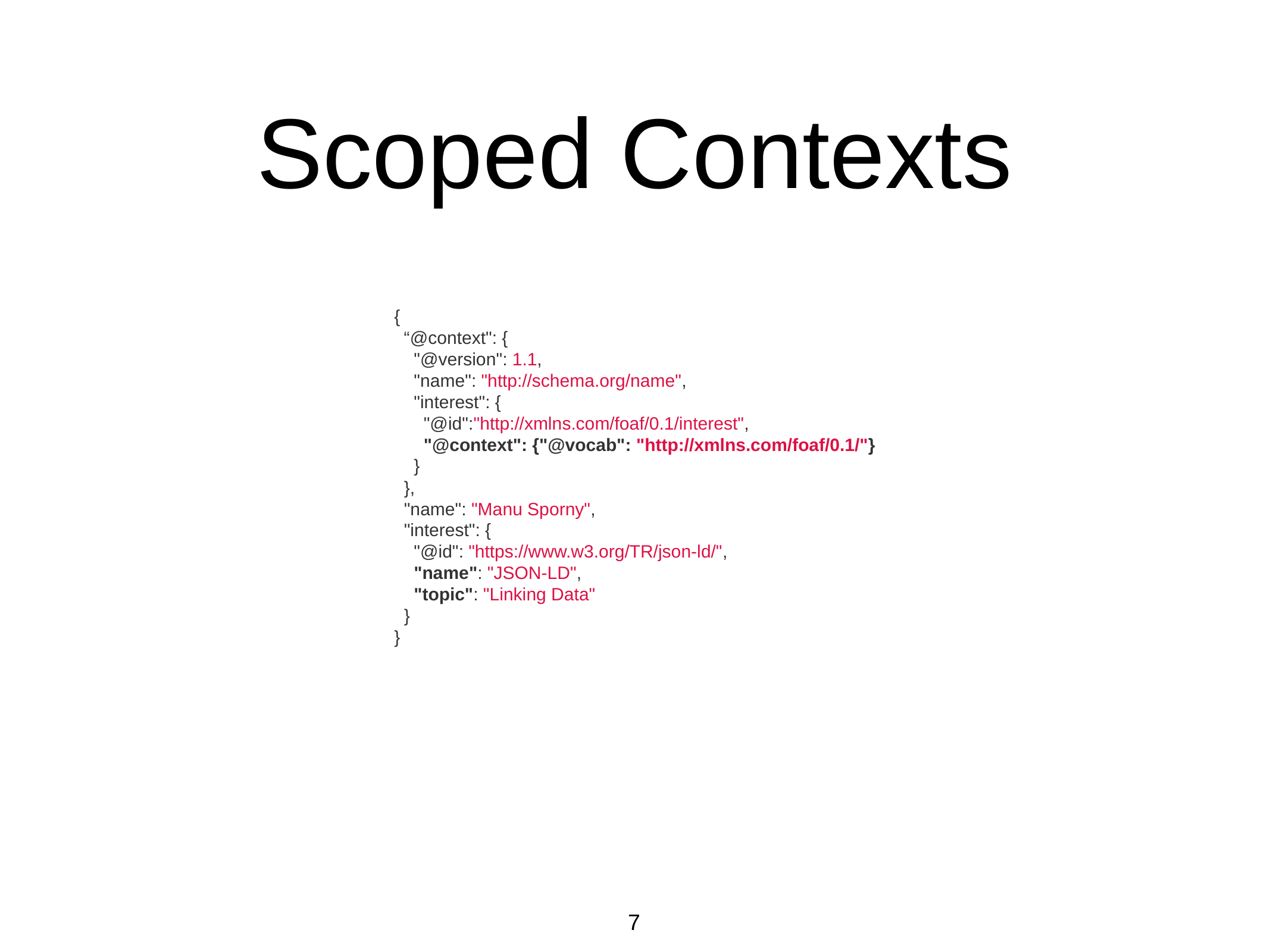

# Scoped Contexts
{
  “@context": {
    "@version": 1.1,
    "name": "http://schema.org/name",
    "interest": {
      "@id":"http://xmlns.com/foaf/0.1/interest",
      "@context": {"@vocab": "http://xmlns.com/foaf/0.1/"}
    }
  },
  "name": "Manu Sporny",
  "interest": {
    "@id": "https://www.w3.org/TR/json-ld/",
    "name": "JSON-LD",
    "topic": "Linking Data"
  }
}
7